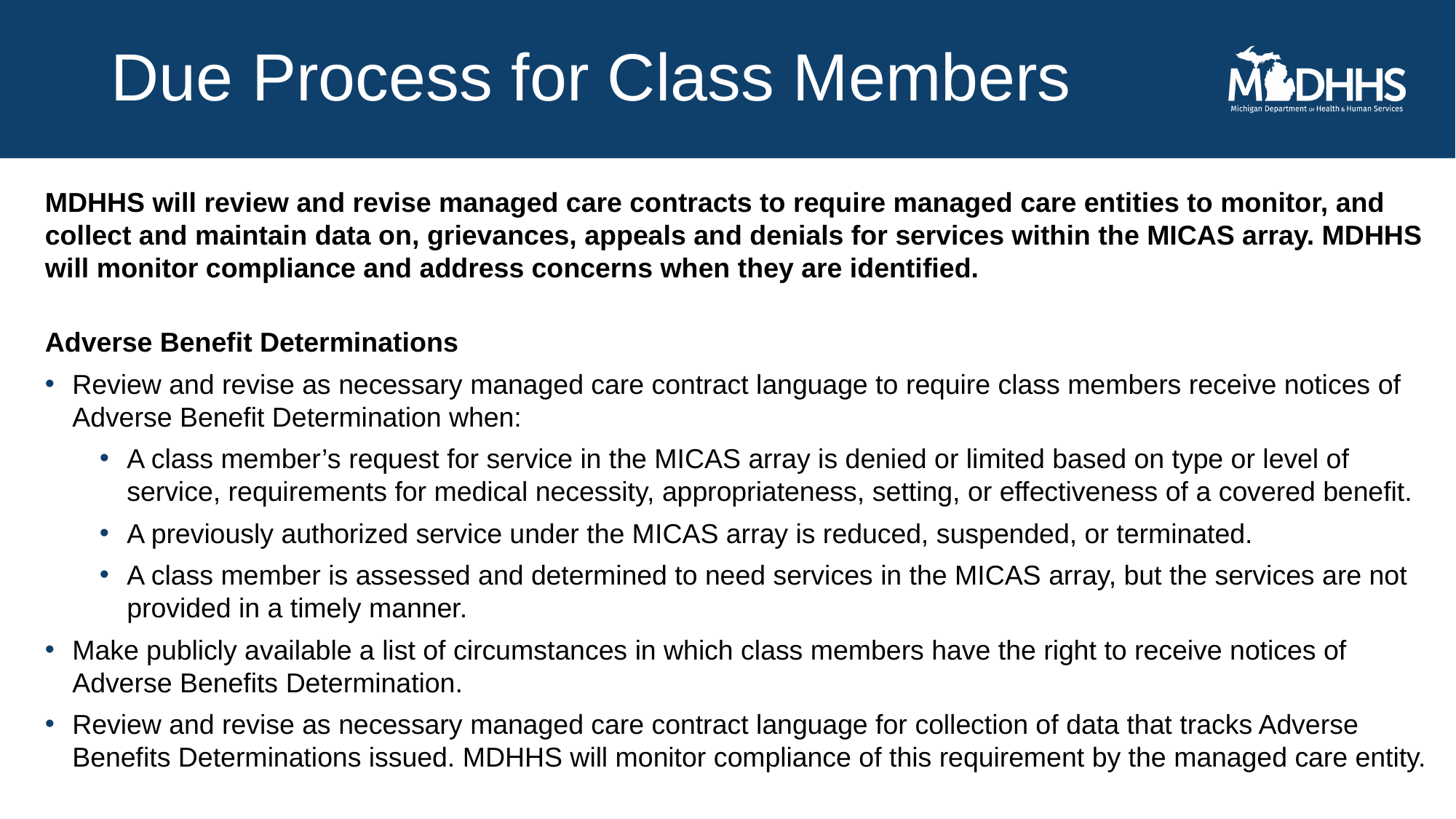

# Due Process for Class Members
MDHHS will review and revise managed care contracts to require managed care entities to monitor, and collect and maintain data on, grievances, appeals and denials for services within the MICAS array. MDHHS will monitor compliance and address concerns when they are identified.
Adverse Benefit Determinations
Review and revise as necessary managed care contract language to require class members receive notices of Adverse Benefit Determination when:
A class member’s request for service in the MICAS array is denied or limited based on type or level of service, requirements for medical necessity, appropriateness, setting, or effectiveness of a covered benefit.
A previously authorized service under the MICAS array is reduced, suspended, or terminated.
A class member is assessed and determined to need services in the MICAS array, but the services are not provided in a timely manner.
Make publicly available a list of circumstances in which class members have the right to receive notices of Adverse Benefits Determination.
Review and revise as necessary managed care contract language for collection of data that tracks Adverse Benefits Determinations issued. MDHHS will monitor compliance of this requirement by the managed care entity.